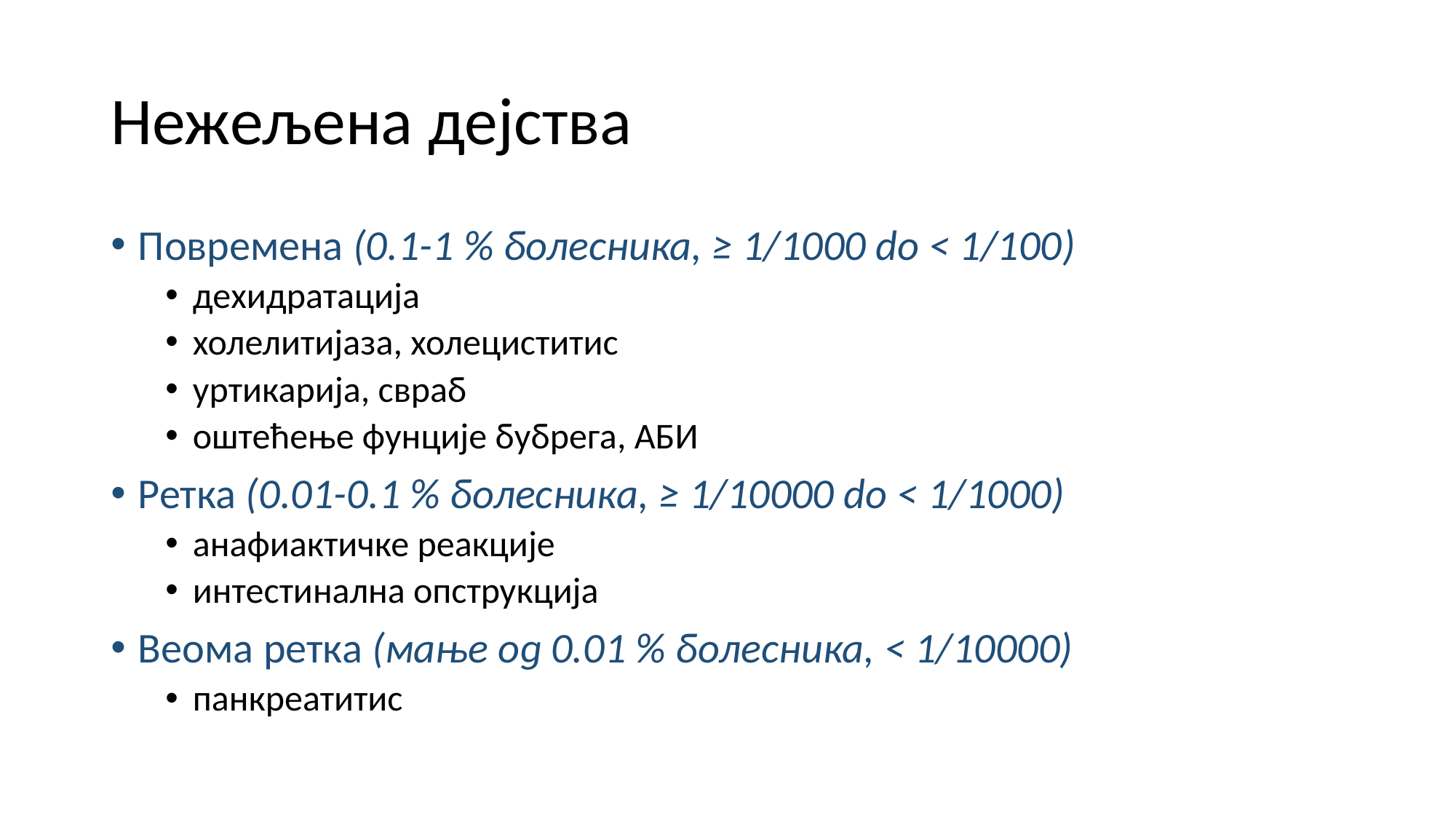

# Нежељена дејства
Повремена (0.1-1 % болесника, ≥ 1/1000 do < 1/100)
дехидратација
холелитијаза, холециститис
уртикарија, свраб
оштећење фунције бубрега, АБИ
Ретка (0.01-0.1 % болесника, ≥ 1/10000 do < 1/1000)
анафиактичке реакције
интестинална опструкција
Веома ретка (мање од 0.01 % болесника, < 1/10000)
панкреатитис